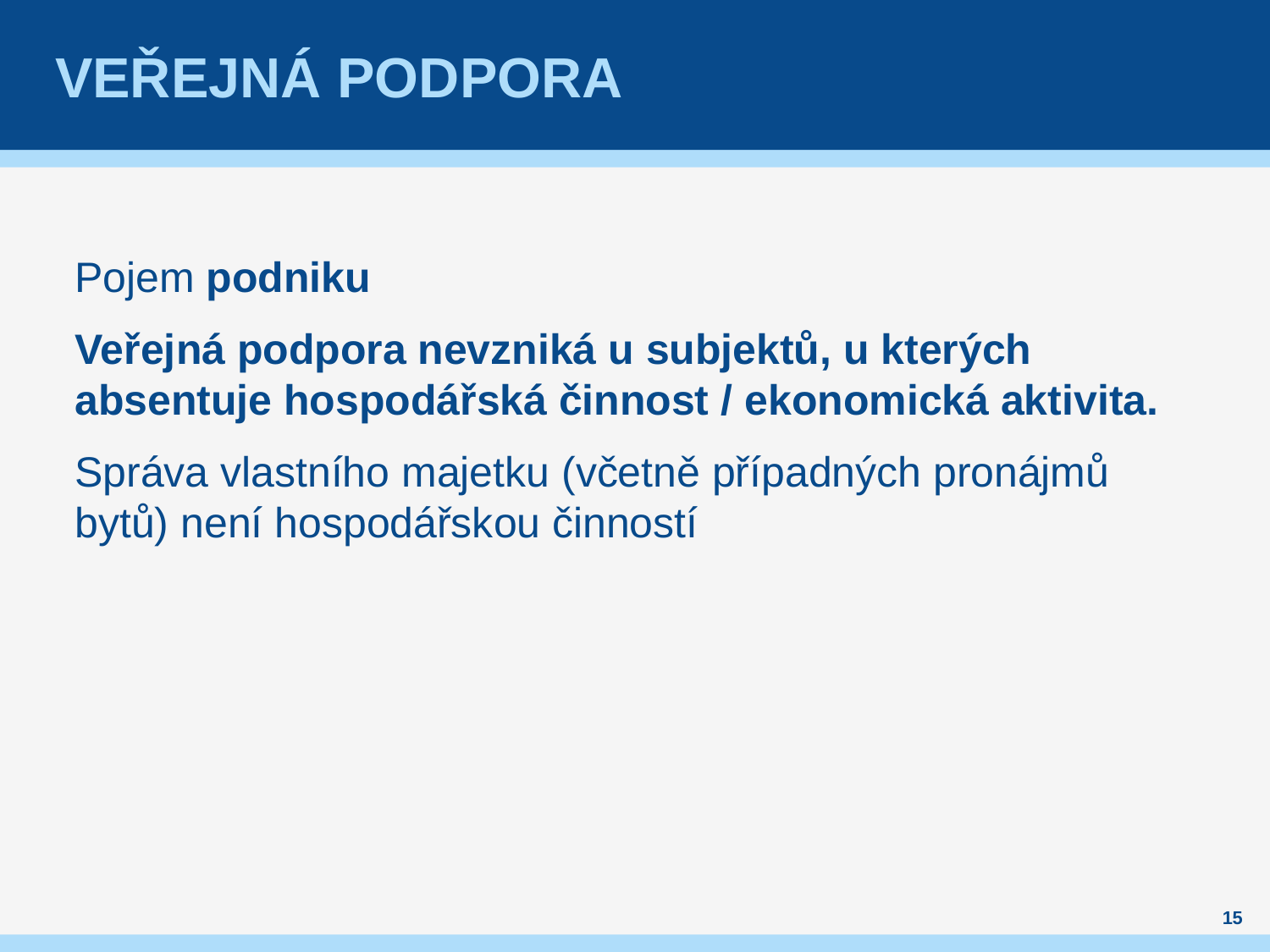

# Veřejná podpora
Pojem podniku
Veřejná podpora nevzniká u subjektů, u kterých absentuje hospodářská činnost / ekonomická aktivita.
Správa vlastního majetku (včetně případných pronájmů bytů) není hospodářskou činností
15